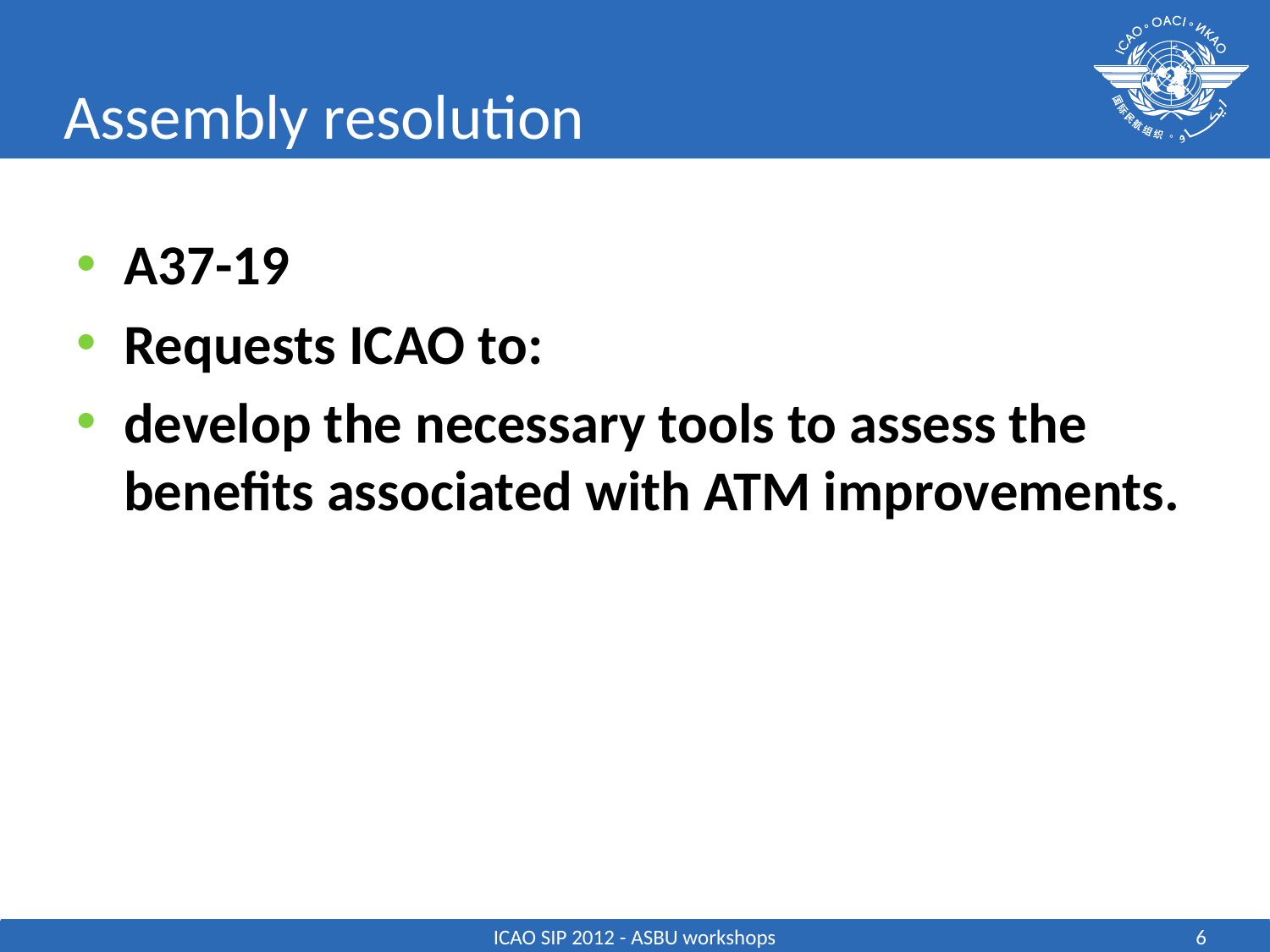

# Assembly resolution
A37-19
Requests ICAO to:
develop the necessary tools to assess the benefits associated with ATM improvements.
ICAO SIP 2012 - ASBU workshops
6